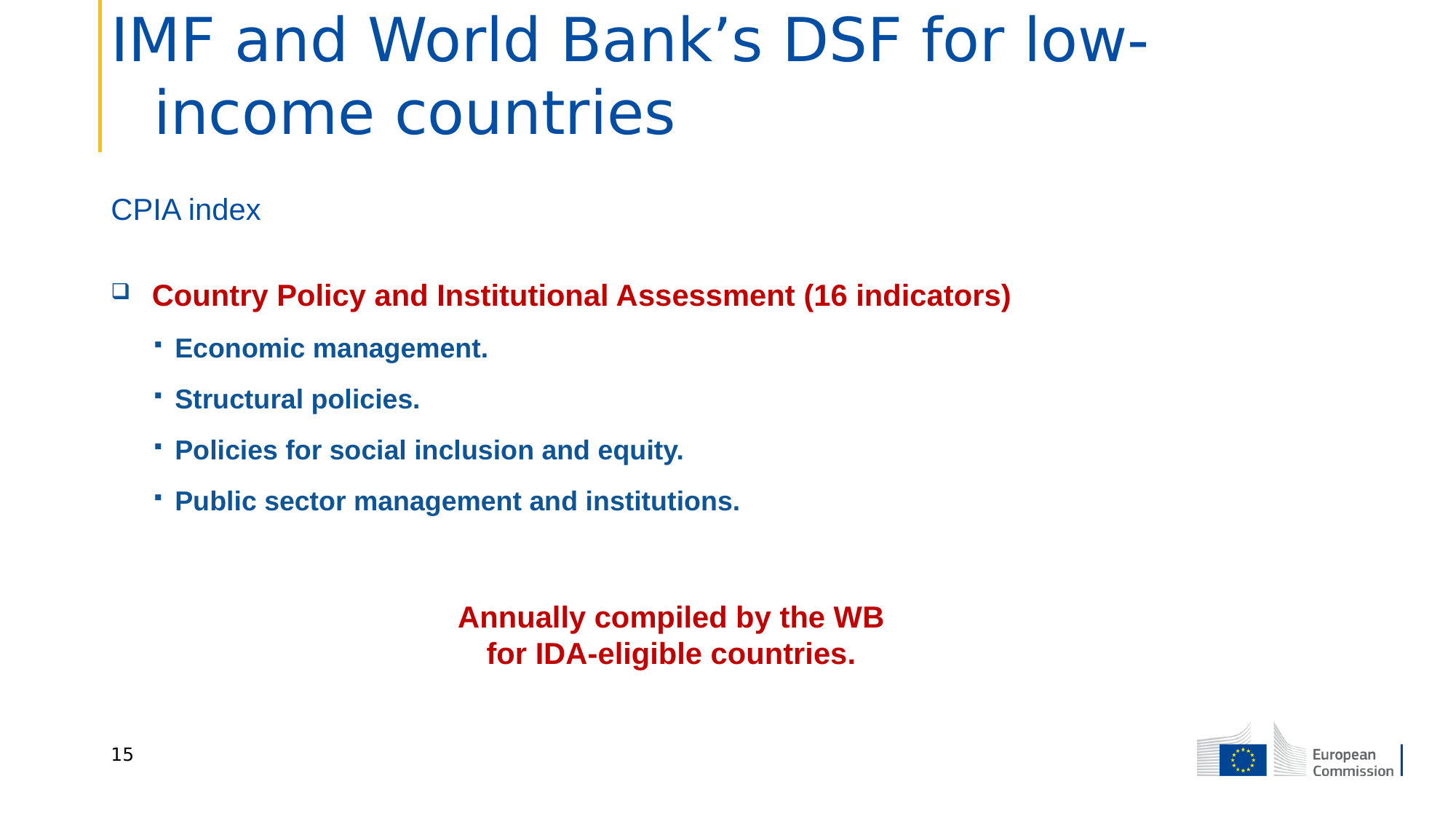

IMF and World Bank’s DSF for low-income countries
# CPIA index
Country Policy and Institutional Assessment (16 indicators)
Economic management.
Structural policies.
Policies for social inclusion and equity.
Public sector management and institutions.

Annually compiled by the WB
for IDA-eligible countries.
15